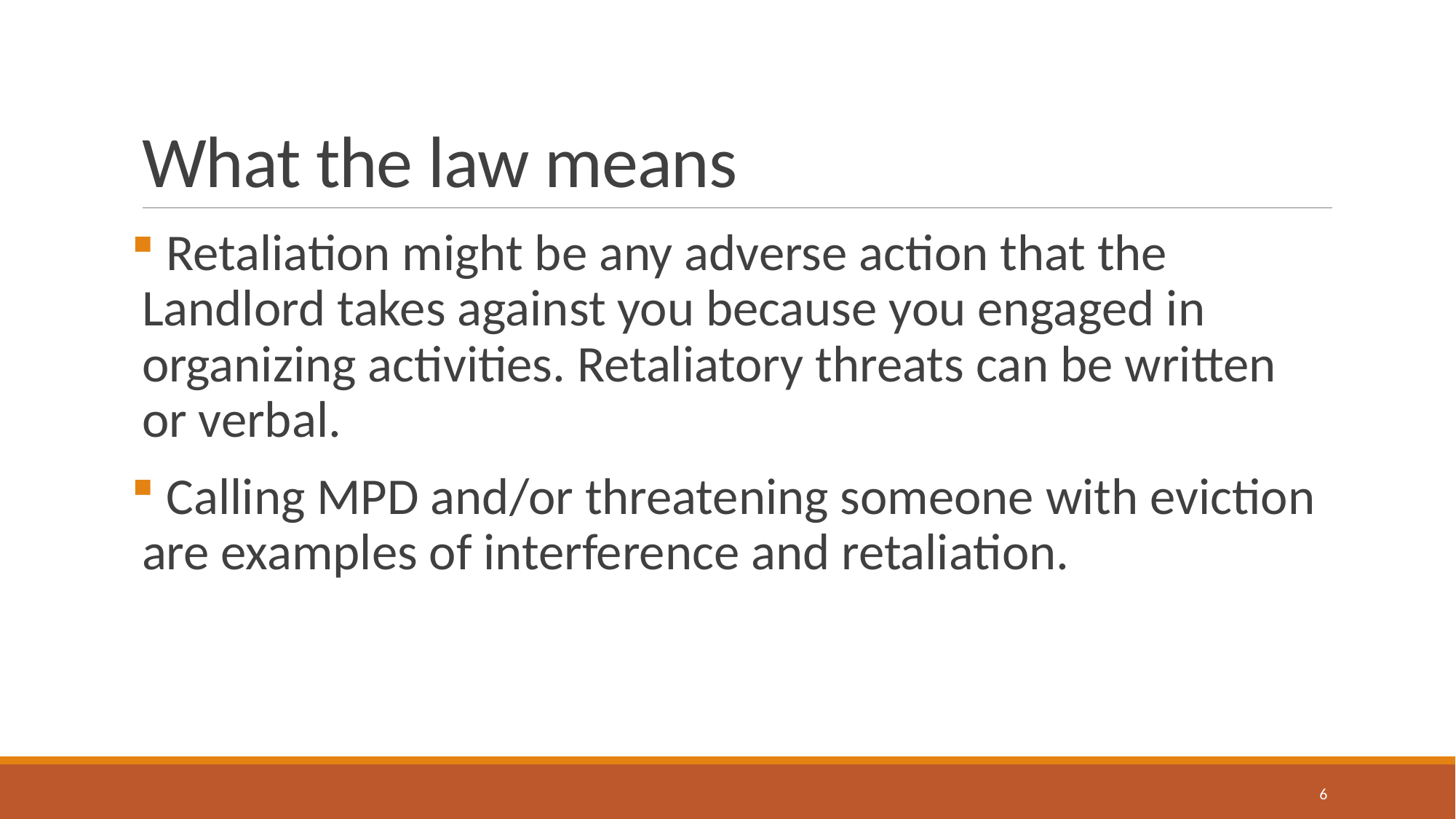

# What the law means
 Retaliation might be any adverse action that the Landlord takes against you because you engaged in organizing activities. Retaliatory threats can be written or verbal.
 Calling MPD and/or threatening someone with eviction are examples of interference and retaliation.

6